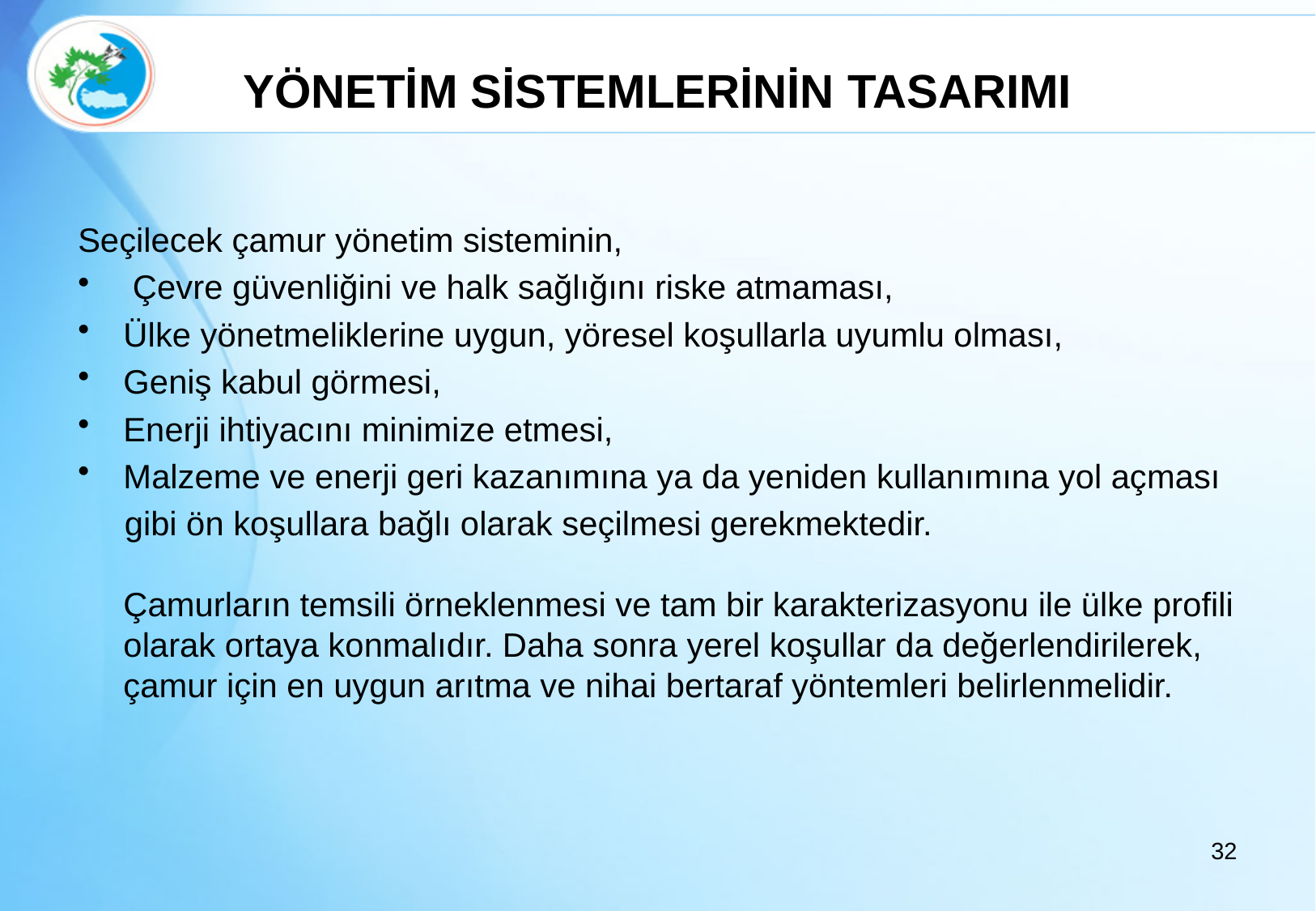

# YÖNETİM SİSTEMLERİNİN TASARIMI
Seçilecek çamur yönetim sisteminin,
 Çevre güvenliğini ve halk sağlığını riske atmaması,
Ülke yönetmeliklerine uygun, yöresel koşullarla uyumlu olması,
Geniş kabul görmesi,
Enerji ihtiyacını minimize etmesi,
Malzeme ve enerji geri kazanımına ya da yeniden kullanımına yol açması
     gibi ön koşullara bağlı olarak seçilmesi gerekmektedir.
Çamurların temsili örneklenmesi ve tam bir karakterizasyonu ile ülke profili olarak ortaya konmalıdır. Daha sonra yerel koşullar da değerlendirilerek, çamur için en uygun arıtma ve nihai bertaraf yöntemleri belirlenmelidir.

32